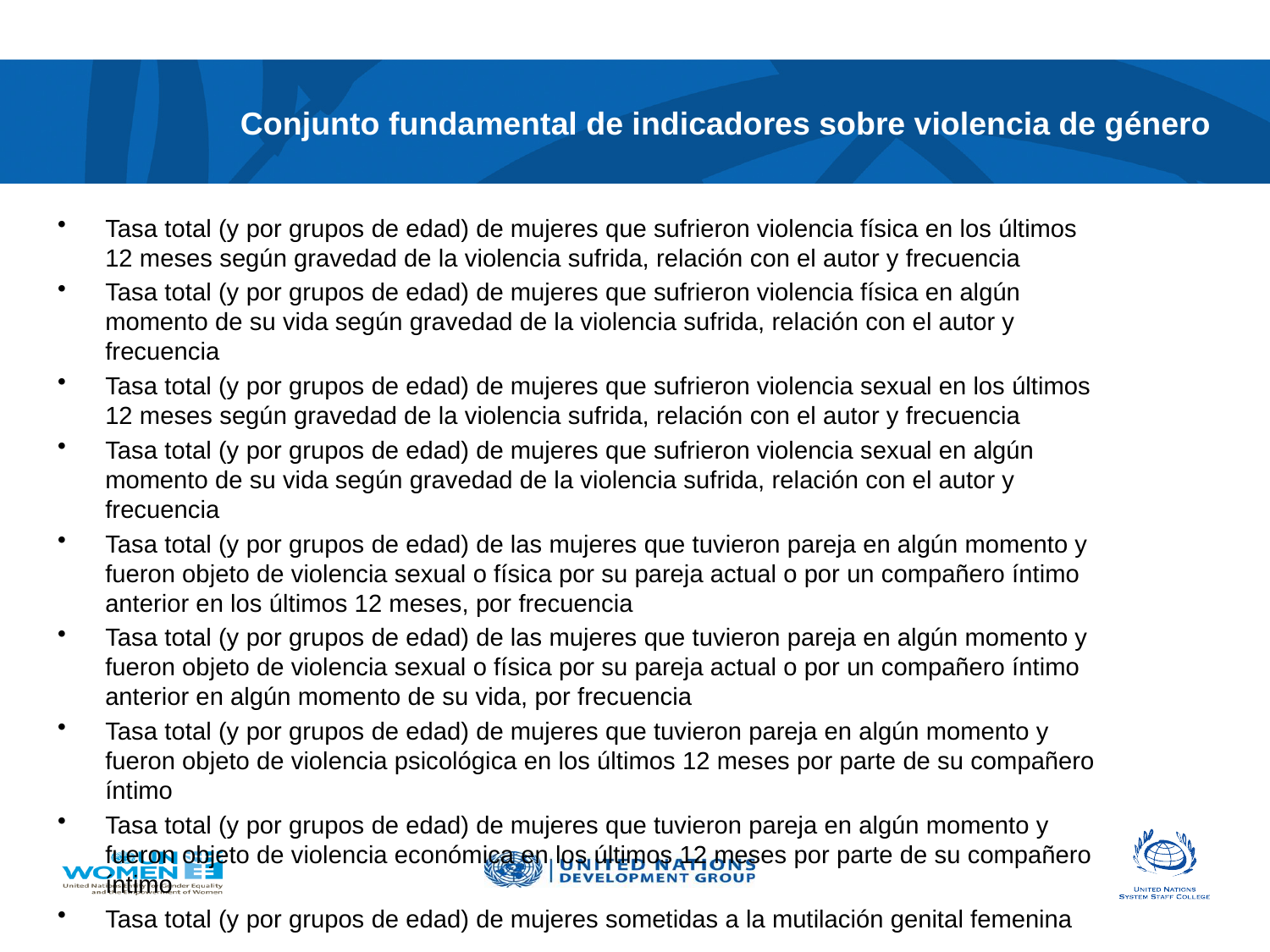

# Conjunto fundamental de indicadores sobre violencia de género
Tasa total (y por grupos de edad) de mujeres que sufrieron violencia física en los últimos 12 meses según gravedad de la violencia sufrida, relación con el autor y frecuencia
Tasa total (y por grupos de edad) de mujeres que sufrieron violencia física en algún momento de su vida según gravedad de la violencia sufrida, relación con el autor y frecuencia
Tasa total (y por grupos de edad) de mujeres que sufrieron violencia sexual en los últimos 12 meses según gravedad de la violencia sufrida, relación con el autor y frecuencia
Tasa total (y por grupos de edad) de mujeres que sufrieron violencia sexual en algún momento de su vida según gravedad de la violencia sufrida, relación con el autor y frecuencia
Tasa total (y por grupos de edad) de las mujeres que tuvieron pareja en algún momento y fueron objeto de violencia sexual o física por su pareja actual o por un compañero íntimo anterior en los últimos 12 meses, por frecuencia
Tasa total (y por grupos de edad) de las mujeres que tuvieron pareja en algún momento y fueron objeto de violencia sexual o física por su pareja actual o por un compañero íntimo anterior en algún momento de su vida, por frecuencia
Tasa total (y por grupos de edad) de mujeres que tuvieron pareja en algún momento y fueron objeto de violencia psicológica en los últimos 12 meses por parte de su compañero íntimo
Tasa total (y por grupos de edad) de mujeres que tuvieron pareja en algún momento y fueron objeto de violencia económica en los últimos 12 meses por parte de su compañero íntimo
Tasa total (y por grupos de edad) de mujeres sometidas a la mutilación genital femenina